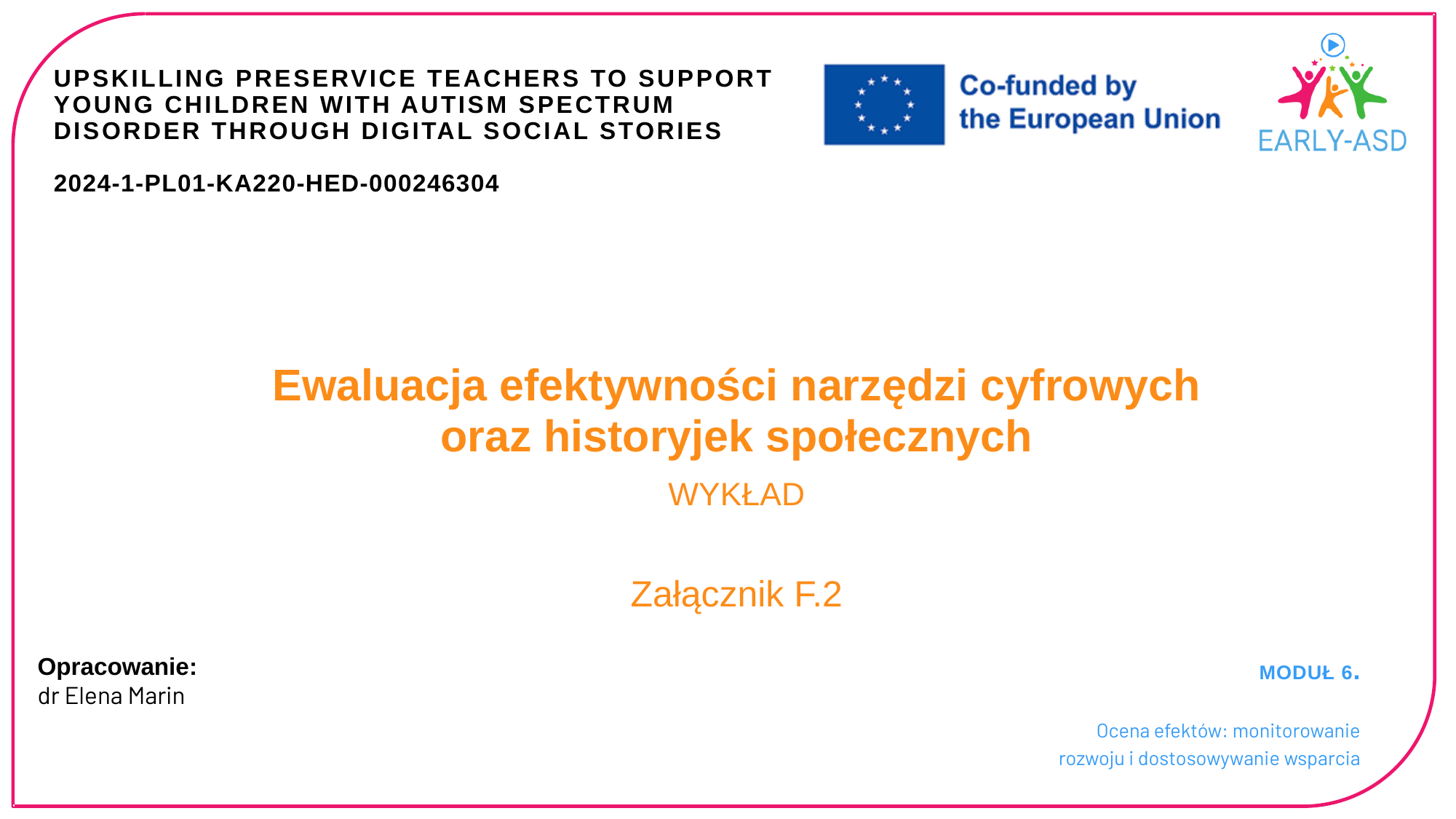

UPSKILLING PRESERVICE TEACHERS TO SUPPORT YOUNG CHILDREN WITH AUTISM SPECTRUM DISORDER THROUGH DIGITAL SOCIAL STORIES

2024-1-PL01-KA220-HED-000246304

Ewaluacja efektywności narzędzi cyfrowych oraz historyjek społecznych
WYKŁAD

Załącznik F.2
MODUŁ 6.

Ocena efektów: monitorowanie rozwoju i dostosowywanie wsparcia
Opracowanie:
dr Elena Marin